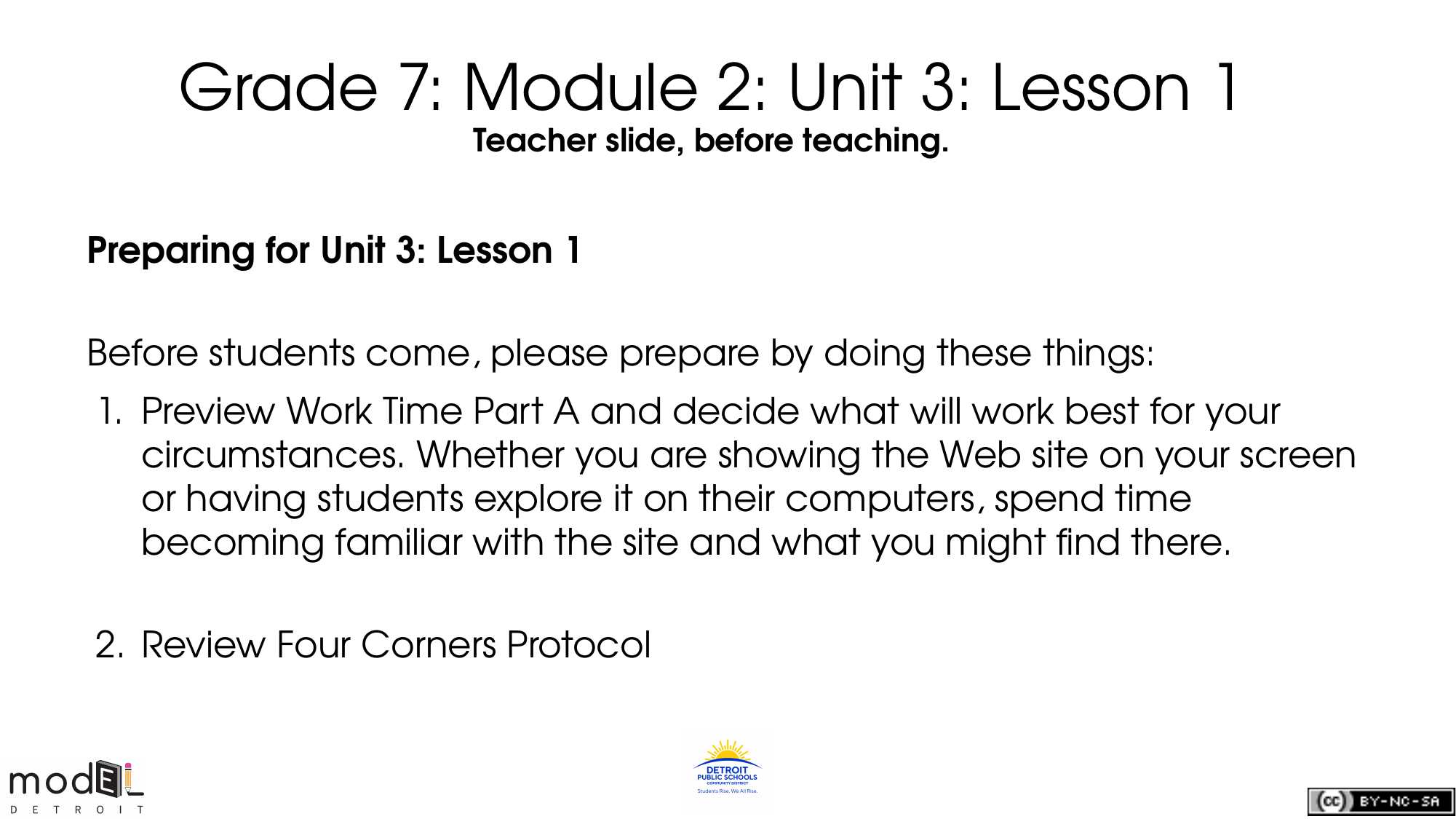

# Grade 7: Module 2: Unit 3: Lesson 1
Teacher slide, before teaching.
Preparing for Unit 3: Lesson 1

Before students come, please prepare by doing these things:
Preview Work Time Part A and decide what will work best for your circumstances. Whether you are showing the Web site on your screen or having students explore it on their computers, spend time becoming familiar with the site and what you might find there.

Review Four Corners Protocol